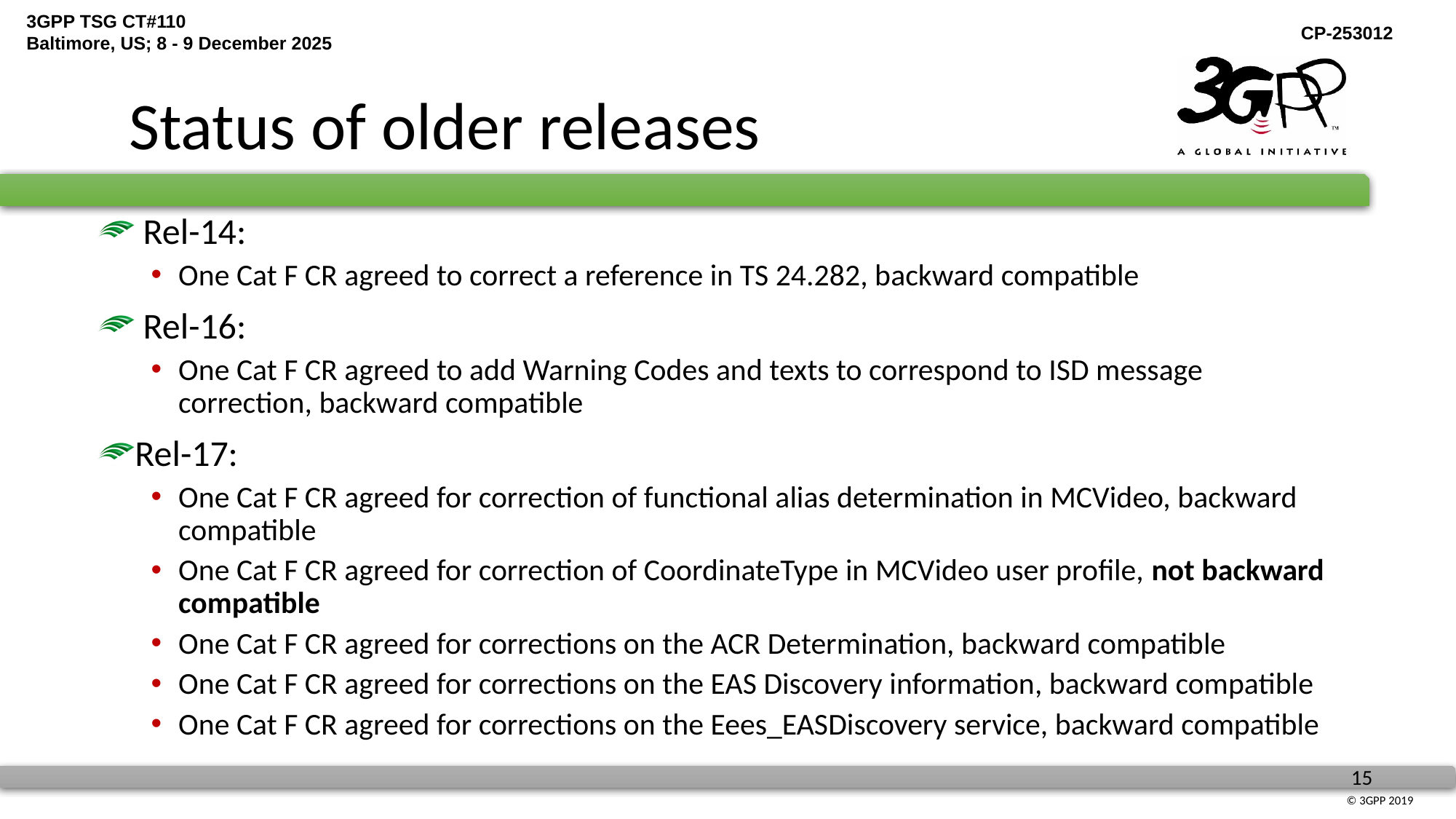

# Status of older releases
 Rel-14:
One Cat F CR agreed to correct a reference in TS 24.282, backward compatible
 Rel-16:
One Cat F CR agreed to add Warning Codes and texts to correspond to ISD message correction, backward compatible
Rel-17:
One Cat F CR agreed for correction of functional alias determination in MCVideo, backward compatible
One Cat F CR agreed for correction of CoordinateType in MCVideo user profile, not backward compatible
One Cat F CR agreed for corrections on the ACR Determination, backward compatible
One Cat F CR agreed for corrections on the EAS Discovery information, backward compatible
One Cat F CR agreed for corrections on the Eees_EASDiscovery service, backward compatible